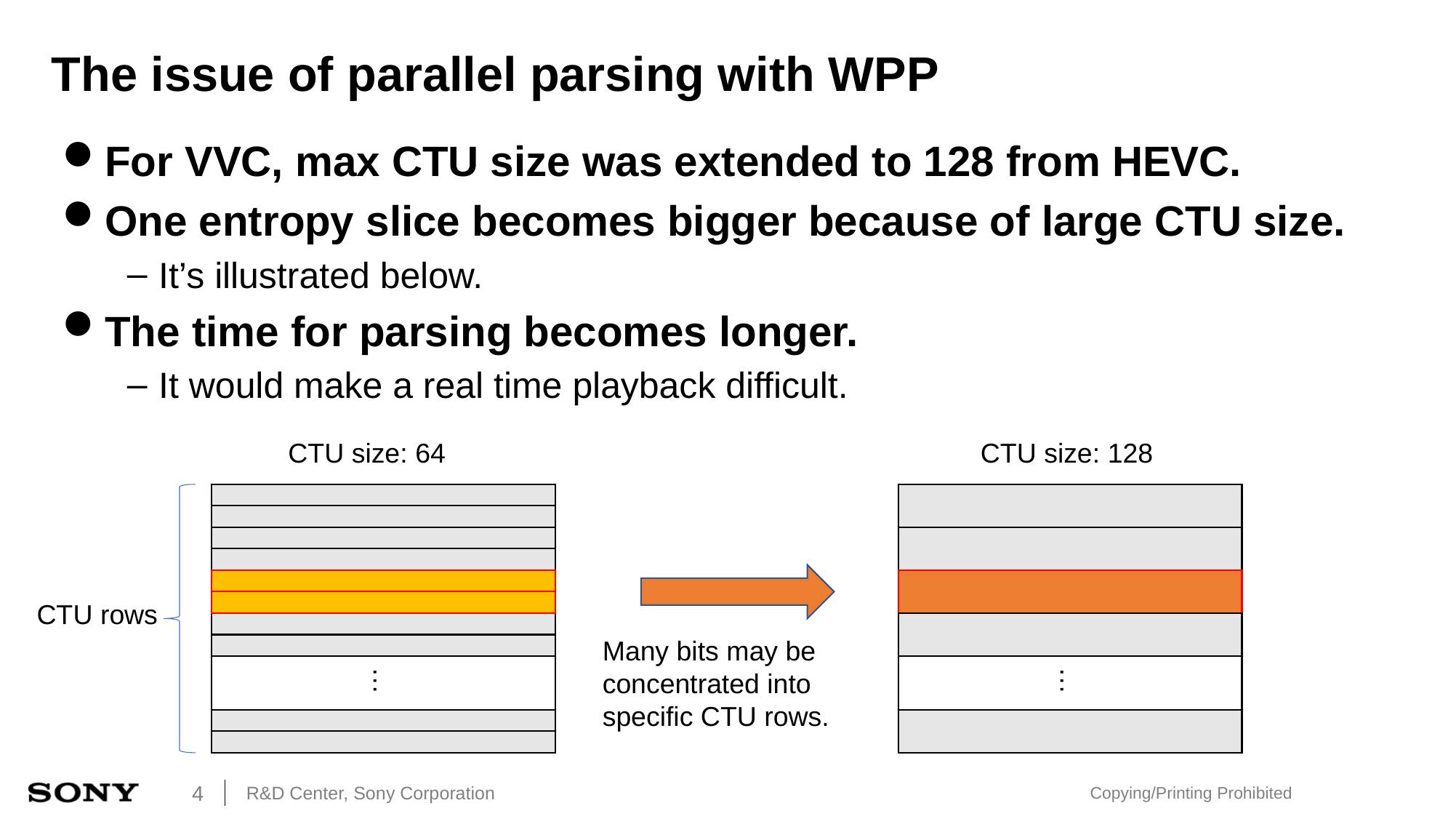

# The issue of parallel parsing with WPP
For VVC, max CTU size was extended to 128 from HEVC.
One entropy slice becomes bigger because of large CTU size.
It’s illustrated below.
The time for parsing becomes longer.
It would make a real time playback difficult.

CTU size: 64
CTU size: 128

CTU rows

Many bits may be concentrated into  specific CTU rows.

…
…